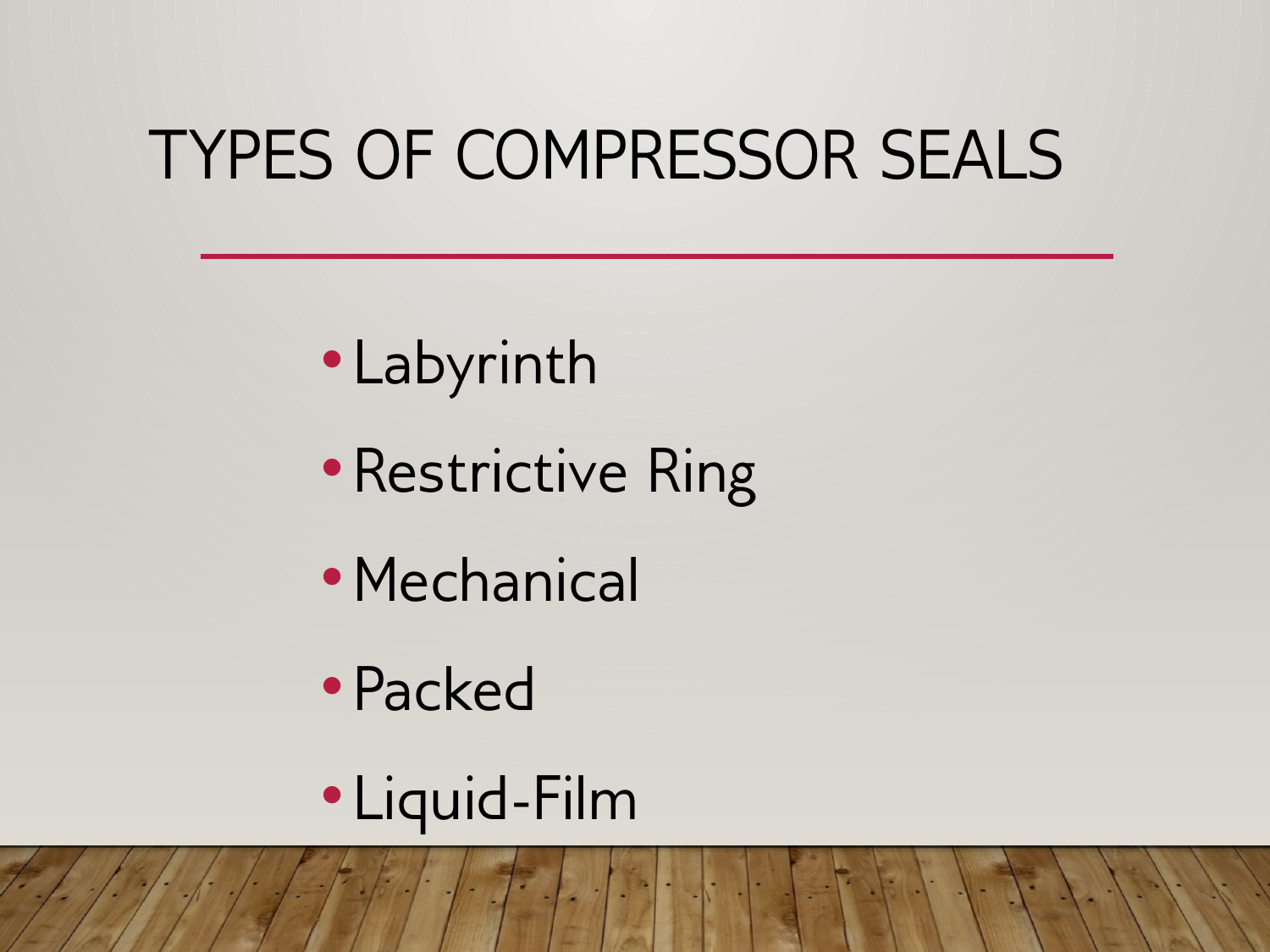

# Types of Compressor Seals
Labyrinth
Restrictive Ring
Mechanical
Packed
Liquid-Film